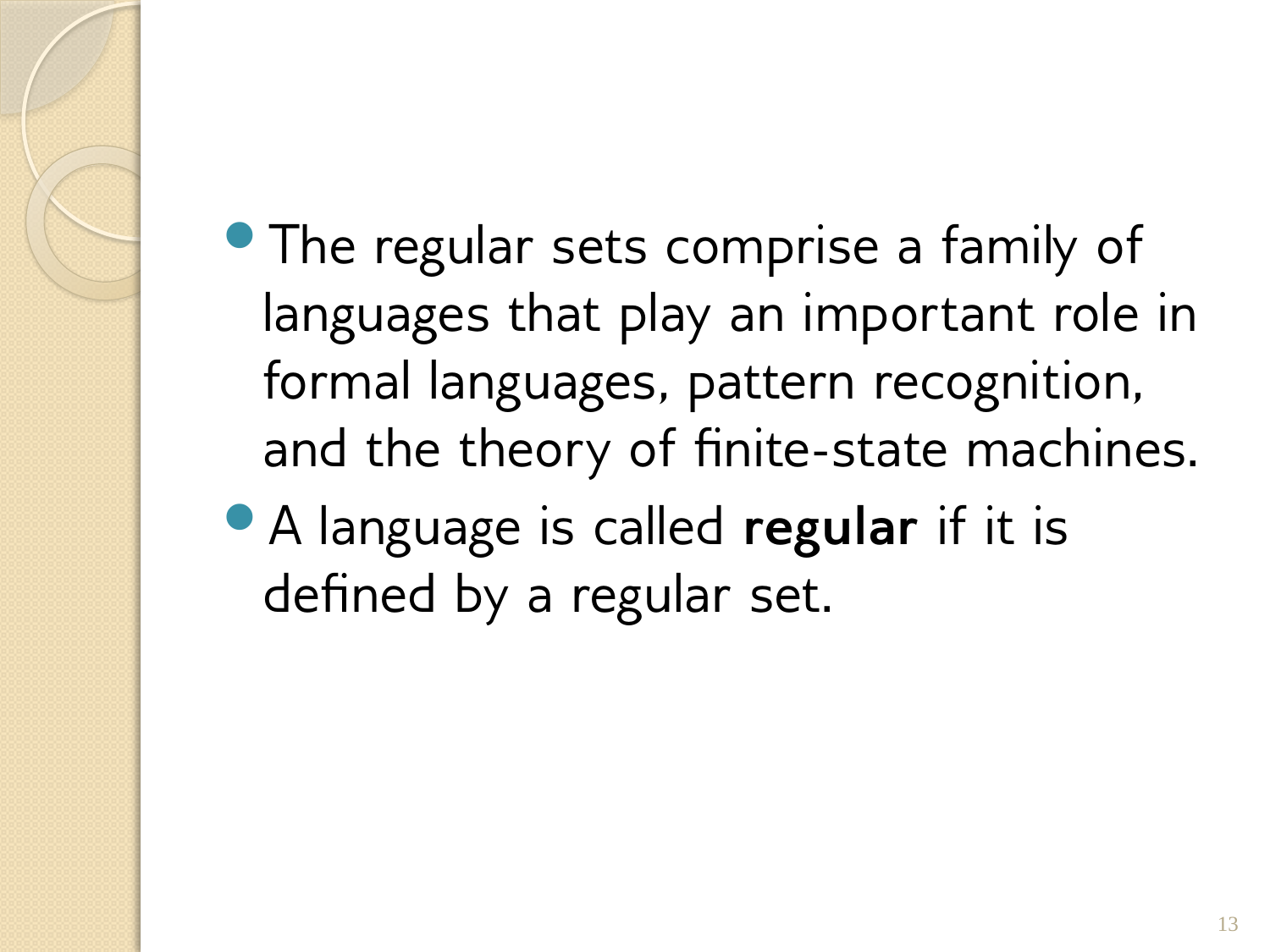

#
The regular sets comprise a family of languages that play an important role in formal languages, pattern recognition, and the theory of finite-state machines.
A language is called regular if it is defined by a regular set.
13